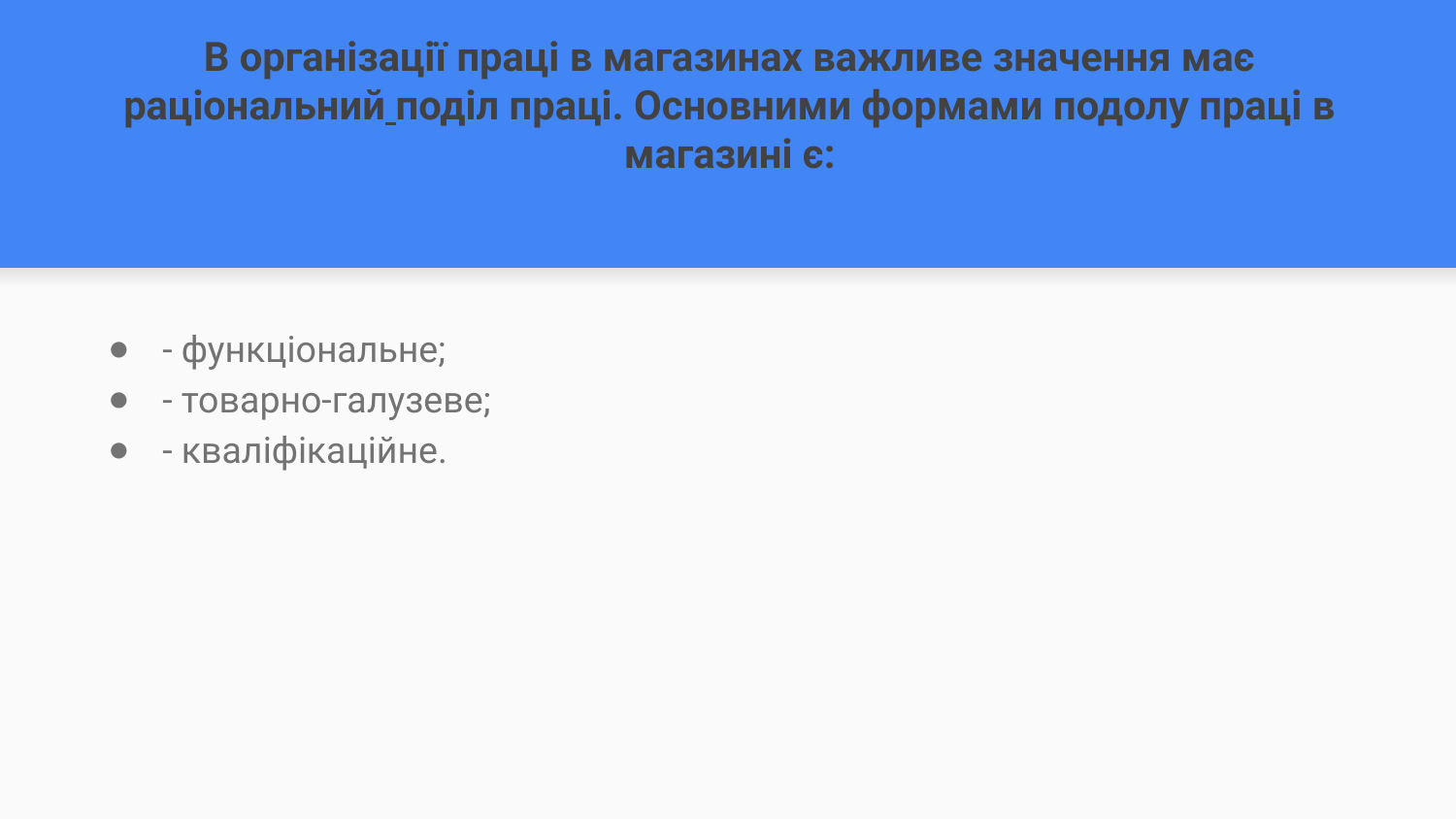

# В організації праці в магазинах важливе значення має раціональний поділ праці. Основними формами подолу праці в магазині є:
- функціональне;
- товарно-галузеве;
- кваліфікаційне.